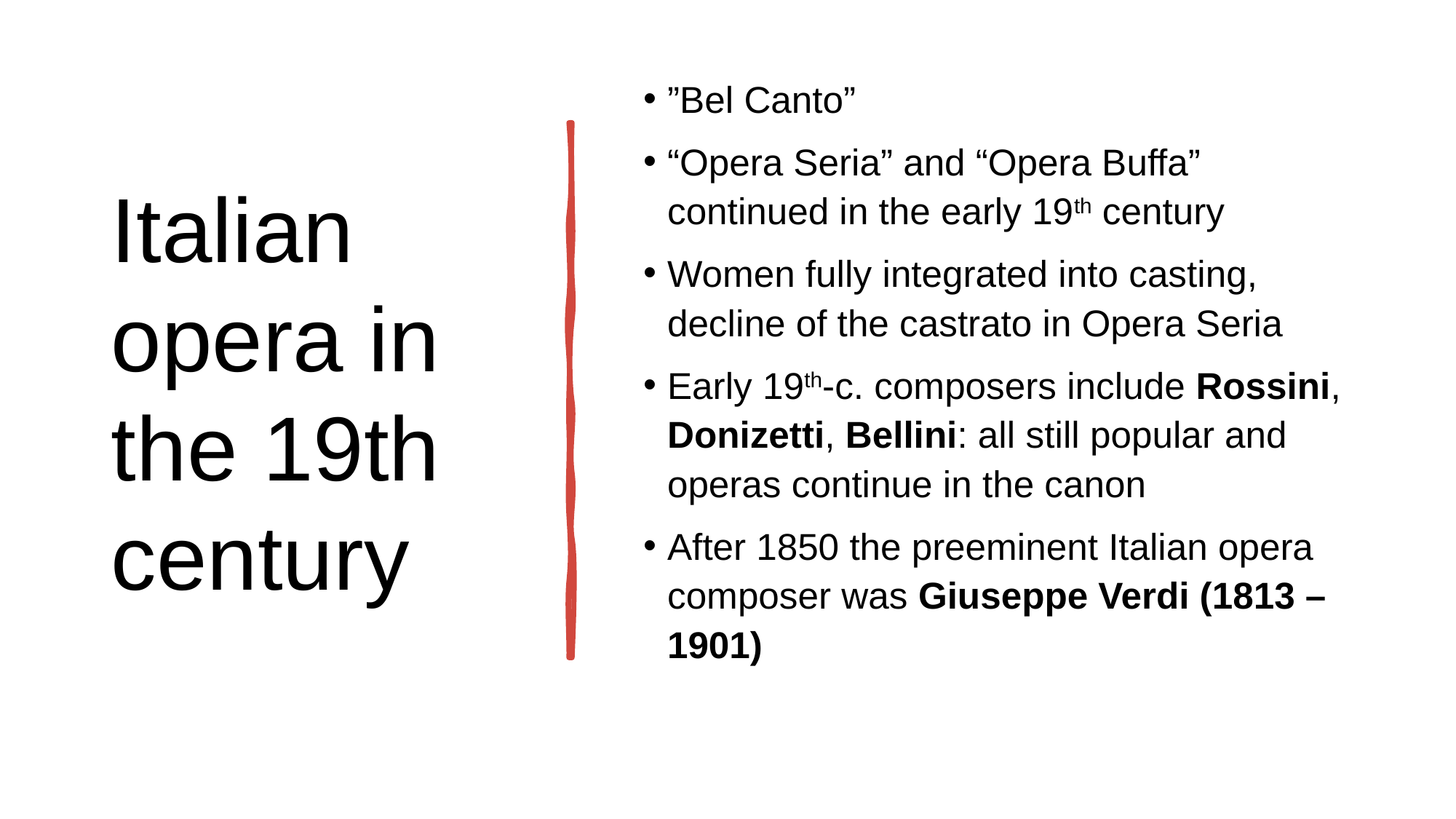

# Italian opera in the 19th century
”Bel Canto”
“Opera Seria” and “Opera Buffa” continued in the early 19th century
Women fully integrated into casting, decline of the castrato in Opera Seria
Early 19th-c. composers include Rossini, Donizetti, Bellini: all still popular and operas continue in the canon
After 1850 the preeminent Italian opera composer was Giuseppe Verdi (1813 – 1901)